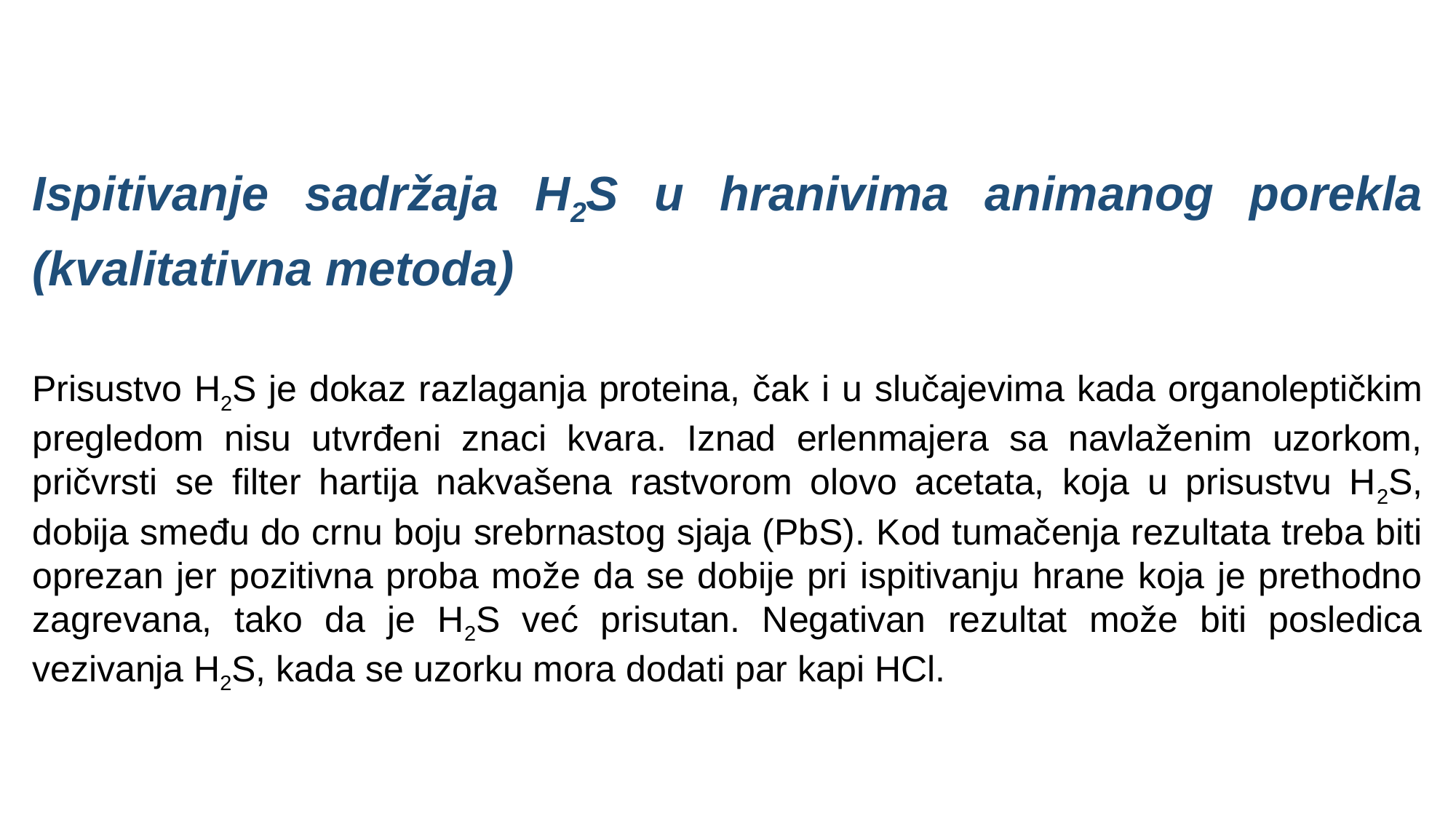

Ispitivanje sadržaja H2S u hranivima animanog porekla (kvalitativna metoda)

Prisustvo H2S je dokaz razlaganja proteina, čak i u slučajevima kada organoleptičkim pregledom nisu utvrđeni znaci kvara. Iznad erlenmajera sa navlaženim uzorkom, pričvrsti se filter hartija nakvašena rastvorom olovo acetata, koja u prisustvu H2S, dobija smeđu do crnu boju srebrnastog sjaja (PbS). Kod tumačenja rezultata treba biti oprezan jer pozitivna proba može da se dobije pri ispitivanju hrane koja je prethodno zagrevana, tako da je H2S već prisutan. Negativan rezultat može biti posledica vezivanja H2S, kada se uzorku mora dodati par kapi HCl.